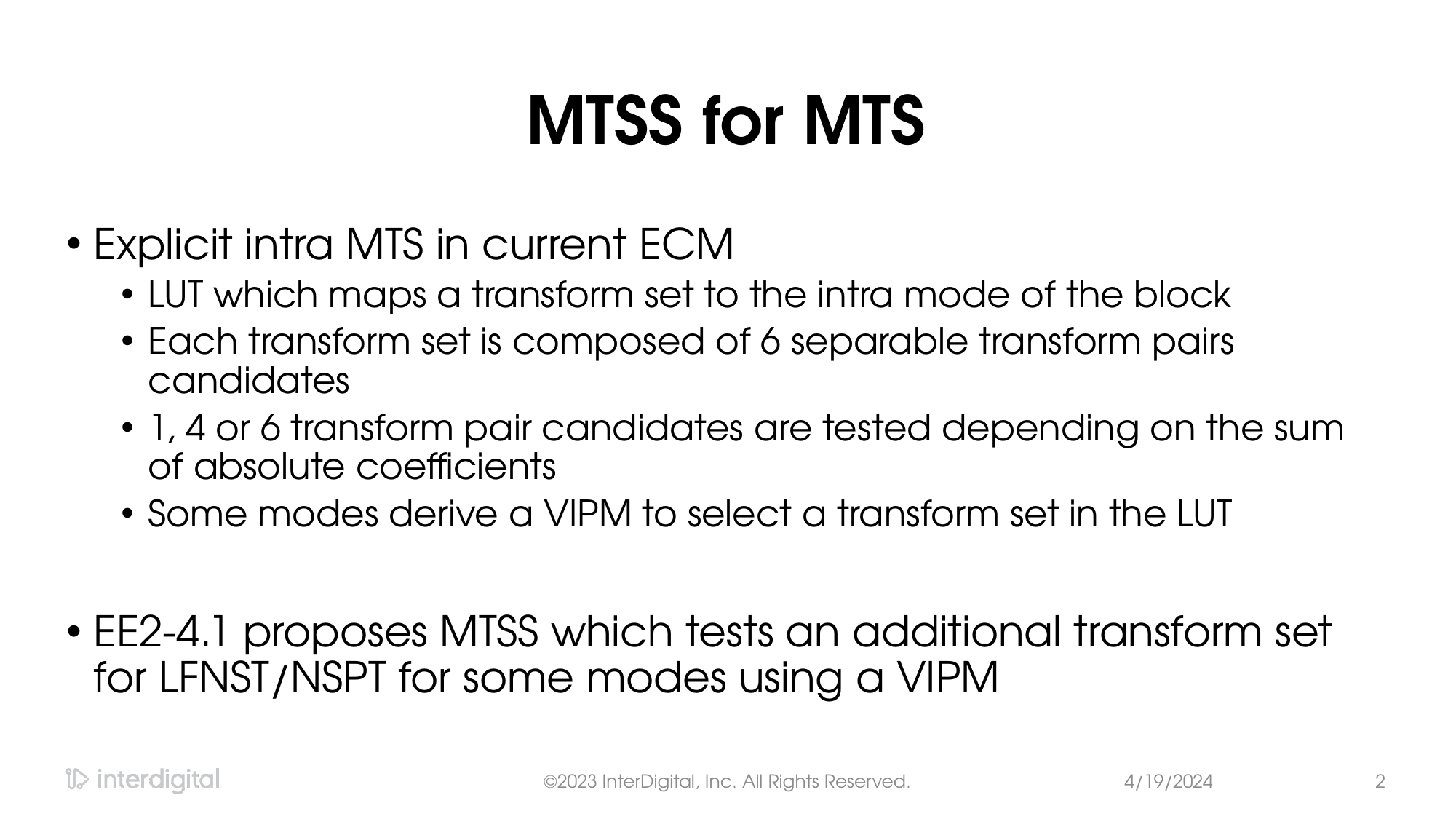

# MTSS for MTS
Explicit intra MTS in current ECM
LUT which maps a transform set to the intra mode of the block
Each transform set is composed of 6 separable transform pairs candidates
1, 4 or 6 transform pair candidates are tested depending on the sum of absolute coefficients
Some modes derive a VIPM to select a transform set in the LUT

EE2-4.1 proposes MTSS which tests an additional transform set for LFNST/NSPT for some modes using a VIPM

©2023 InterDigital, Inc. All Rights Reserved.
4/19/2024
2